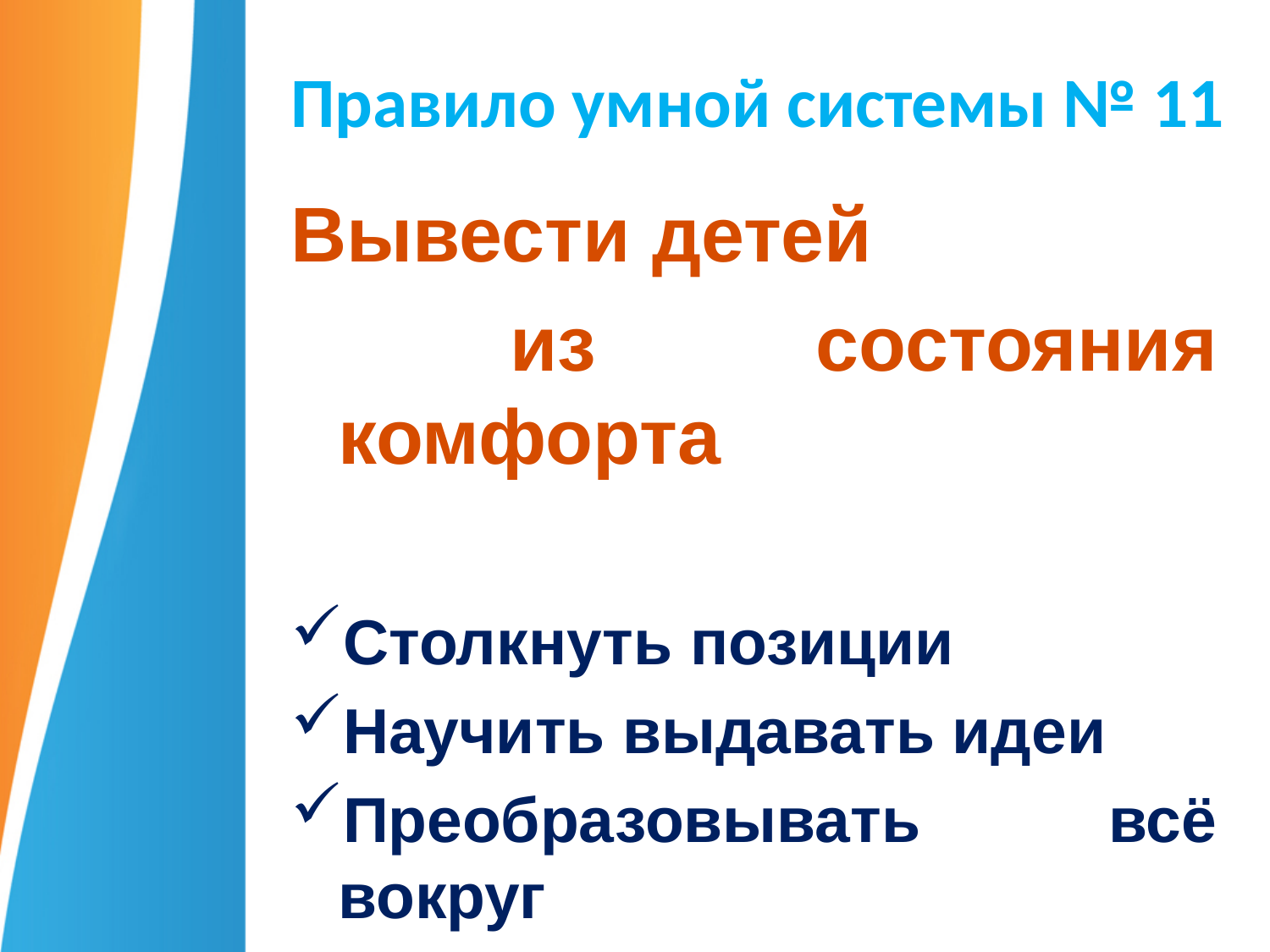

# Правило умной системы № 11
Вывести детей
 из состояния комфорта

Столкнуть позиции
Научить выдавать идеи
Преобразовывать всё вокруг

Стратегические игры, квесты, проекты будущего